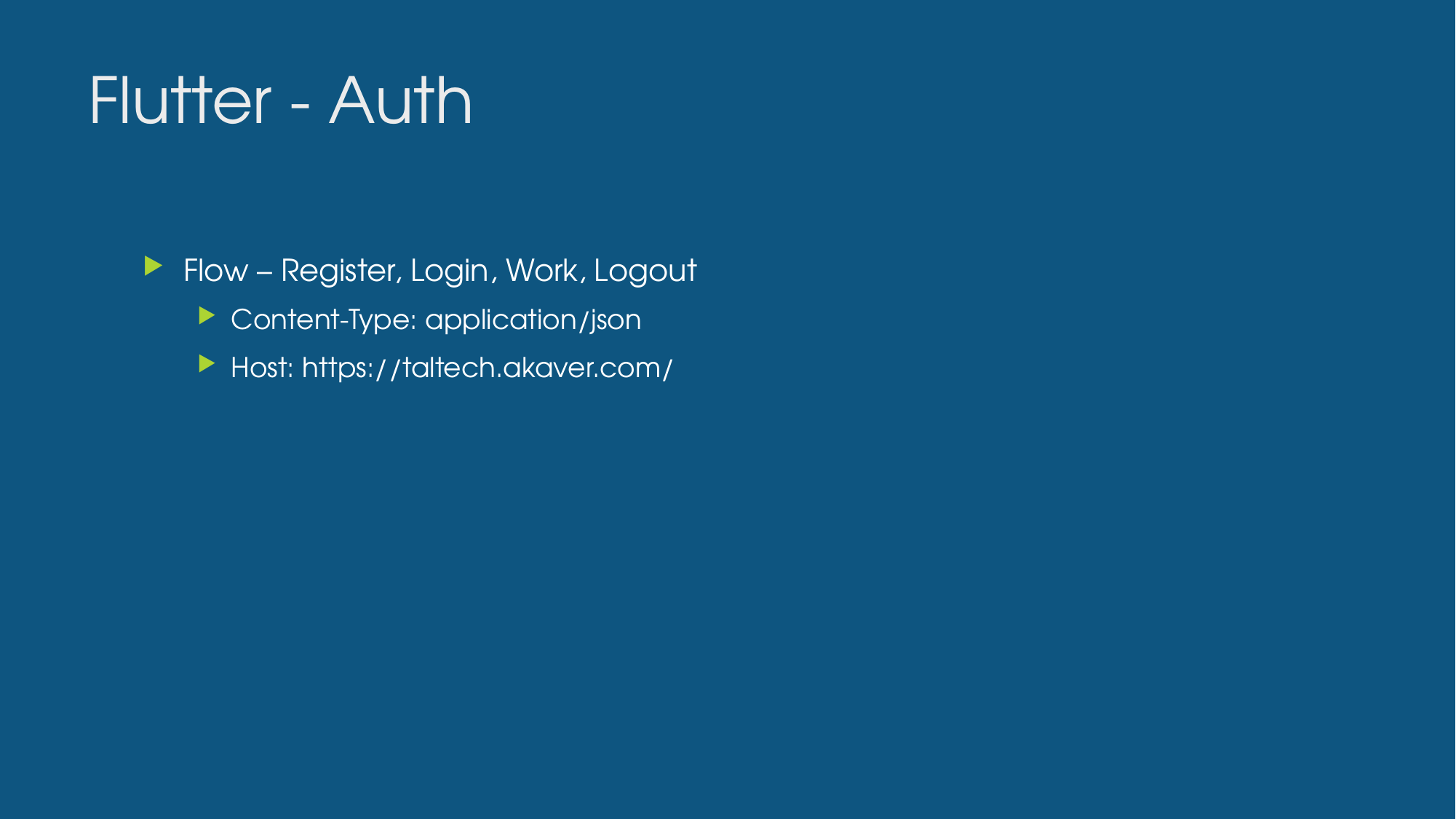

5
# Flutter - Auth
Flow – Register, Login, Work, Logout
Content-Type: application/json
Host: https://taltech.akaver.com/